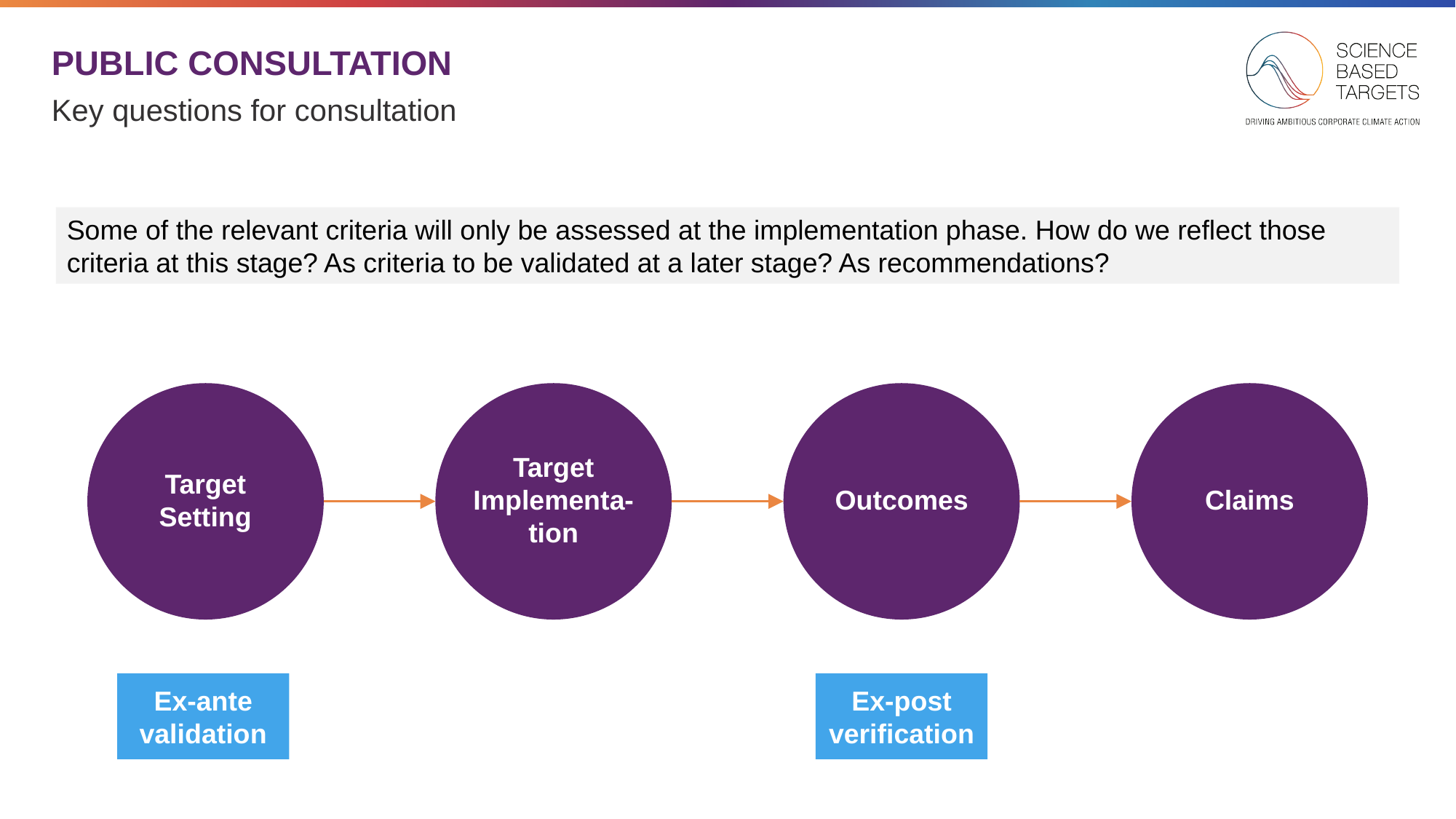

# PUBLIC CONSULTATION
Key questions for consultation
Some of the relevant criteria will only be assessed at the implementation phase. How do we reflect those criteria at this stage? As criteria to be validated at a later stage? As recommendations?
Target Setting
Target Implementa-tion
Outcomes
Claims
Ex-ante validation
Ex-post verification